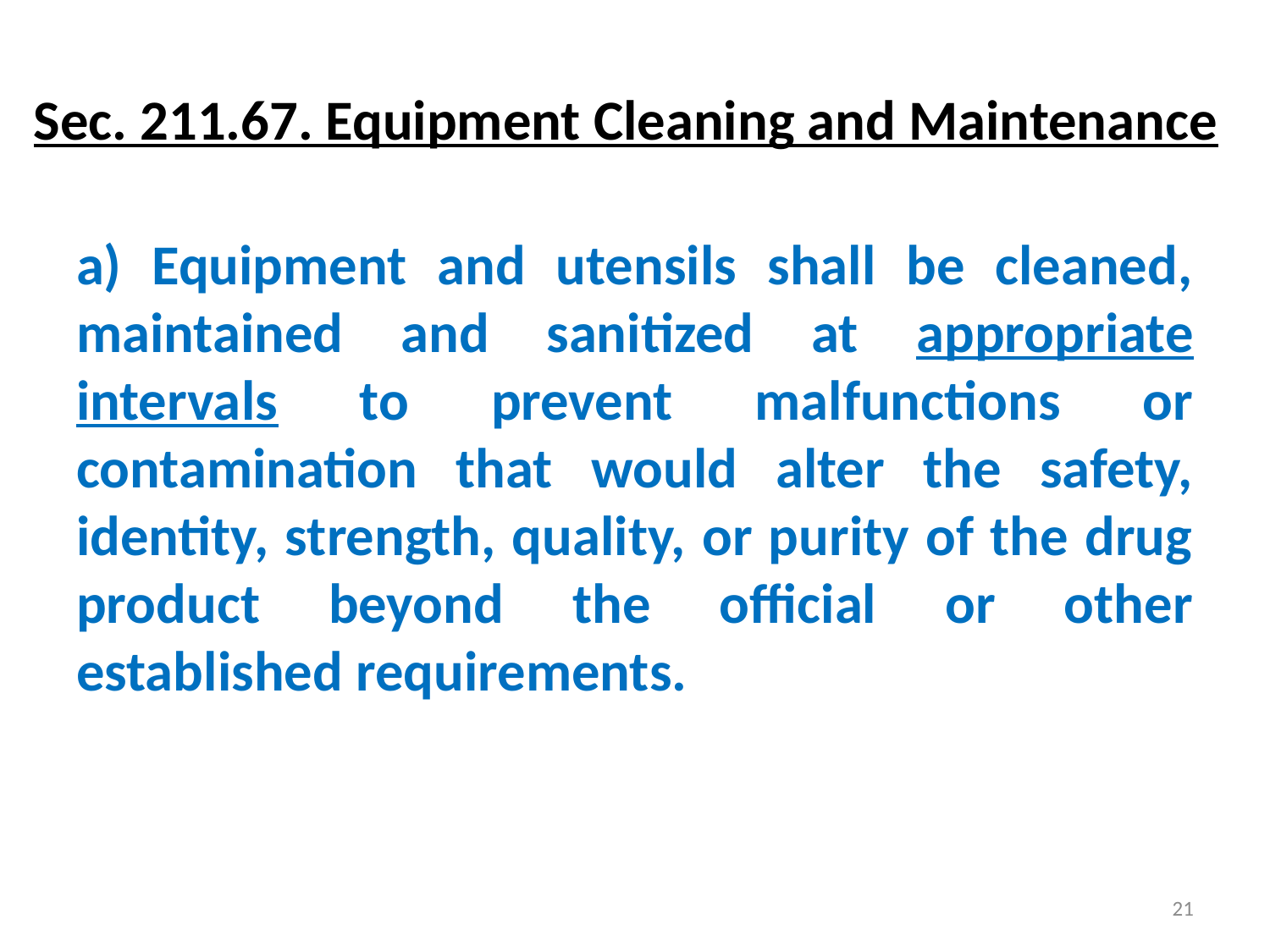

# Sec. 211.67. Equipment Cleaning and Maintenance
a) Equipment and utensils shall be cleaned, maintained and sanitized at appropriate intervals to prevent malfunctions or contamination that would alter the safety, identity, strength, quality, or purity of the drug product beyond the official or other established requirements.

21